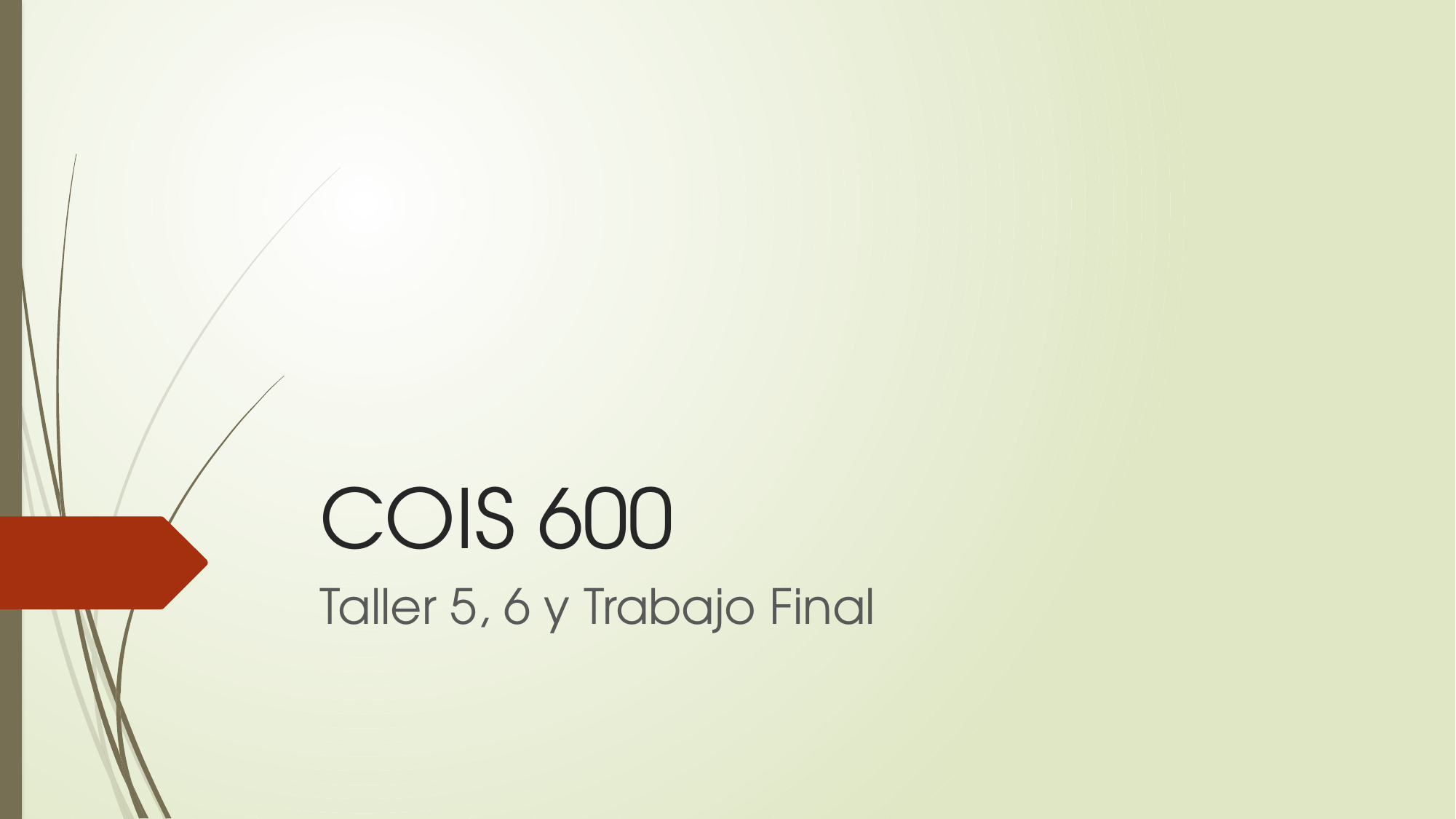

# COIS 600
Taller 5, 6 y Trabajo Final